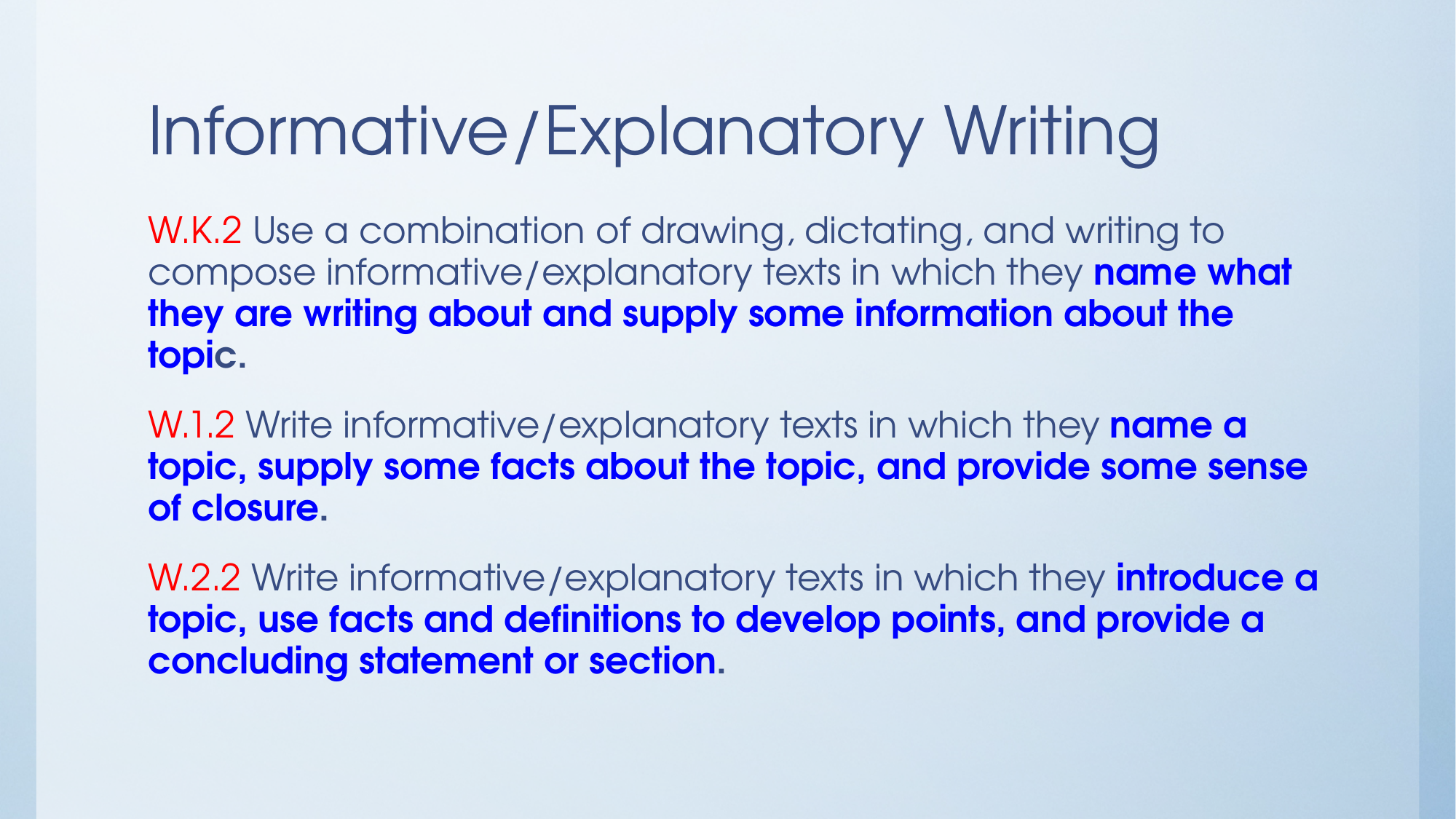

# Informative/Explanatory Writing
W.K.2 Use a combination of drawing, dictating, and writing to compose informative/explanatory texts in which they name what they are writing about and supply some information about the topic.
W.1.2 Write informative/explanatory texts in which they name a topic, supply some facts about the topic, and provide some sense of closure.
W.2.2 Write informative/explanatory texts in which they introduce a topic, use facts and definitions to develop points, and provide a concluding statement or section.